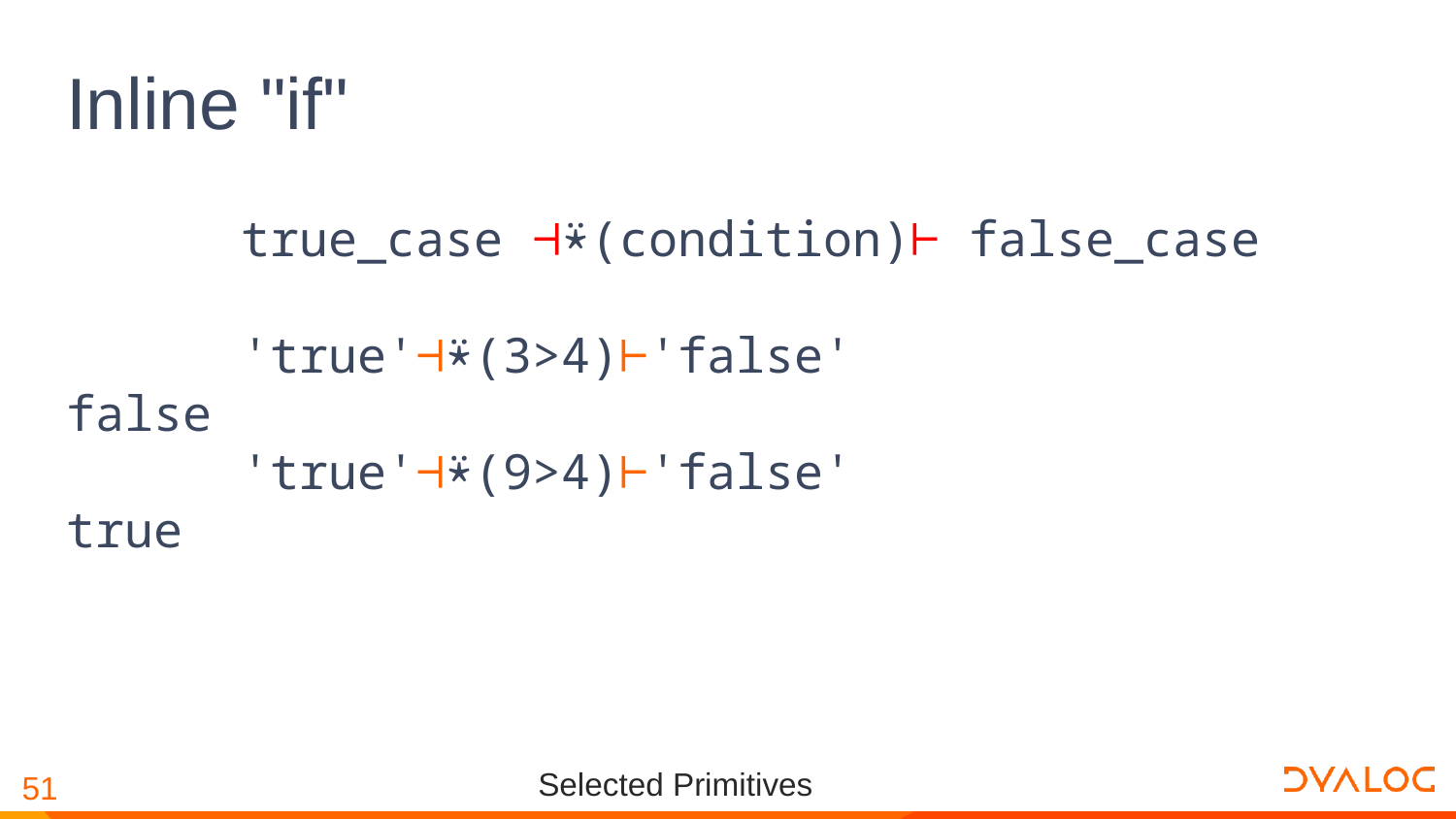

# Inline "if"
      true_case ⊣⍣(condition)⊢ false_case
      'true'⊣⍣(3>4)⊢'false'
false
      'true'⊣⍣(9>4)⊢'false'
true